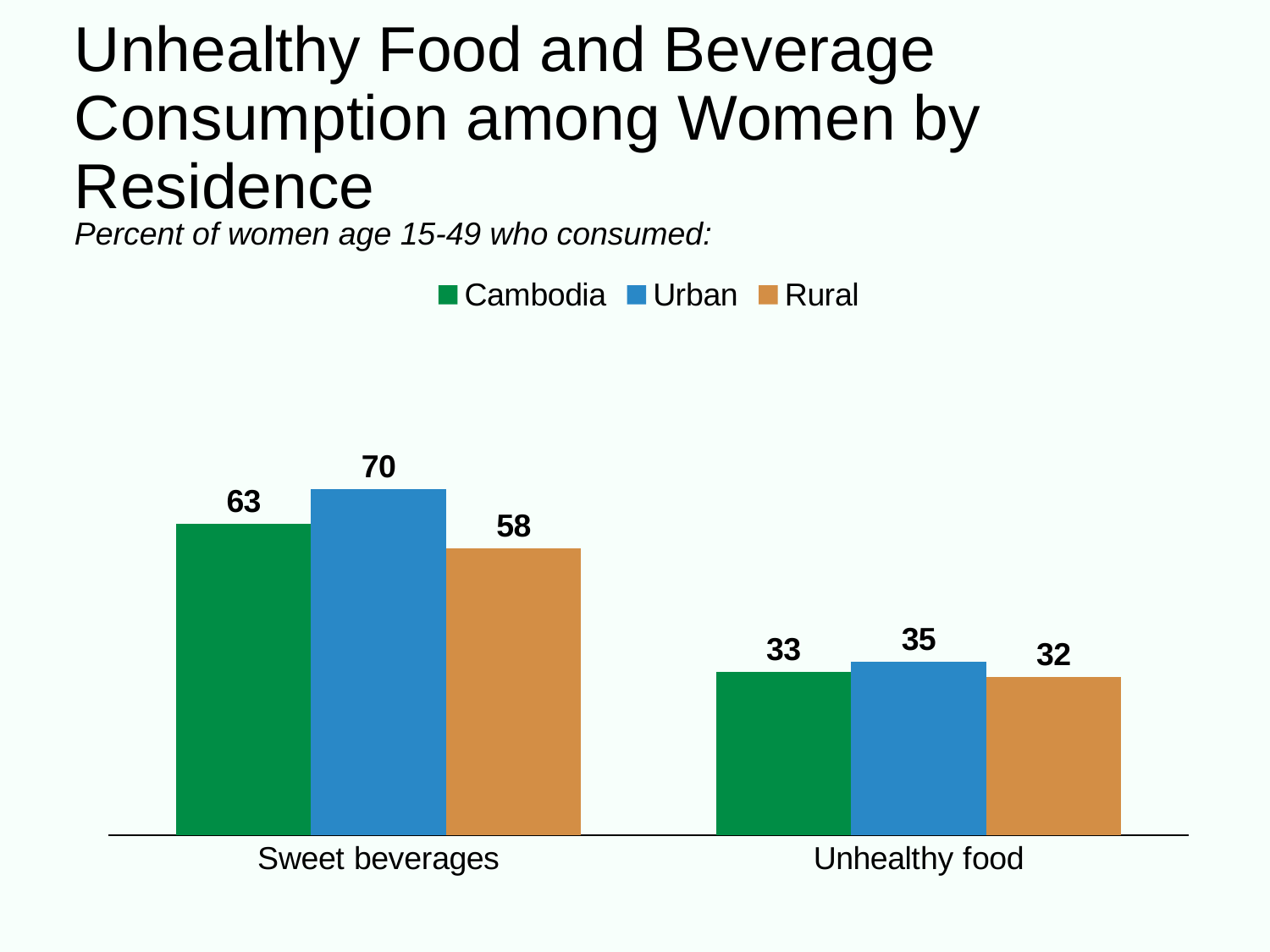

# Unhealthy Food and Beverage Consumption among Women by Residence
Percent of women age 15-49 who consumed:

### Chart

| Category | Cambodia | Urban | Rural |
|---|---|---|---|
| Sweet beverages | 63.0 | 70.0 | 58.0 |
| Unhealthy food | 33.0 | 35.0 | 32.0 |